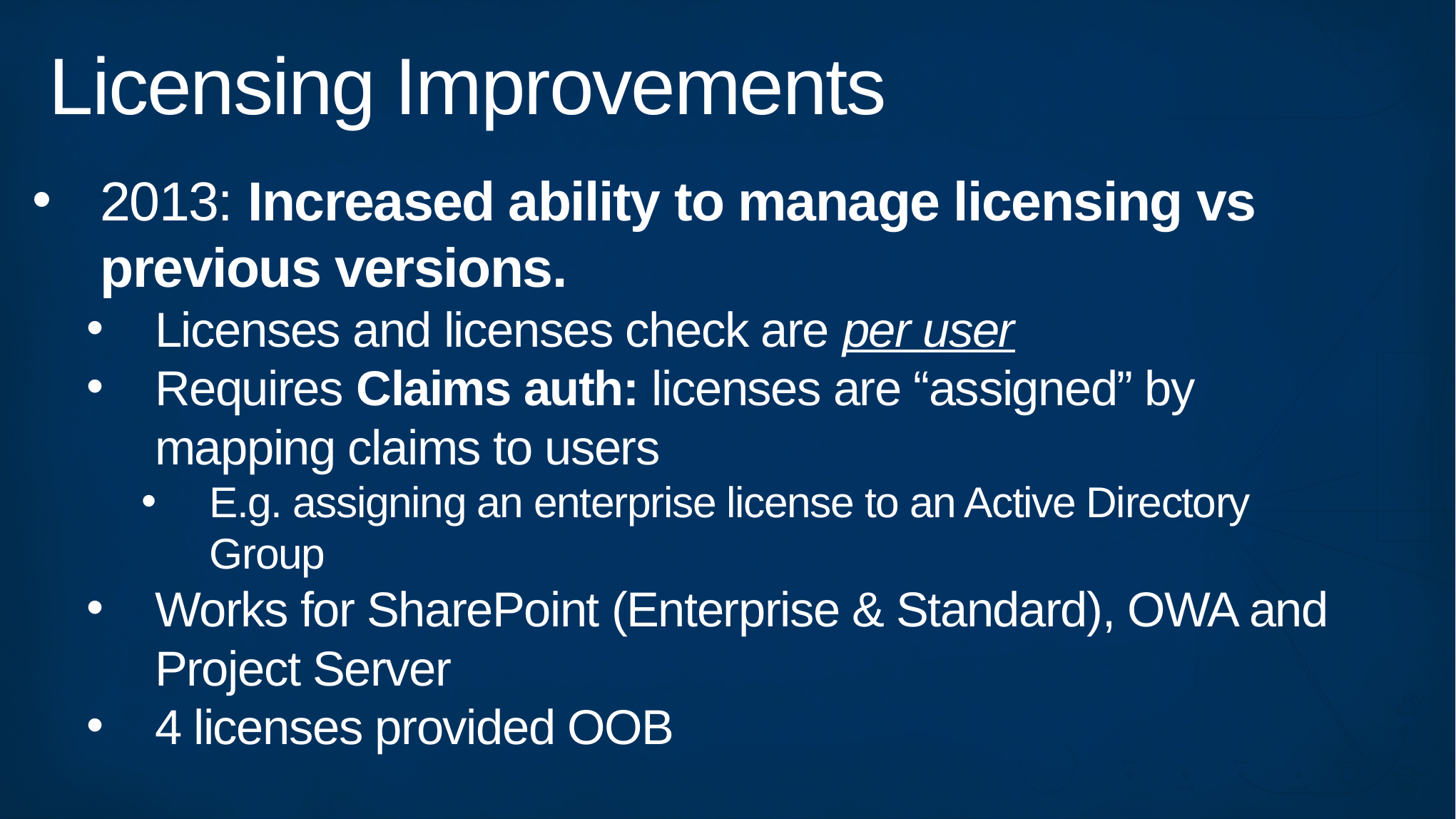

# Licensing Improvements
2013: Increased ability to manage licensing vs previous versions.
Licenses and licenses check are per user
Requires Claims auth: licenses are “assigned” by mapping claims to users
E.g. assigning an enterprise license to an Active Directory Group
Works for SharePoint (Enterprise & Standard), OWA and Project Server
4 licenses provided OOB